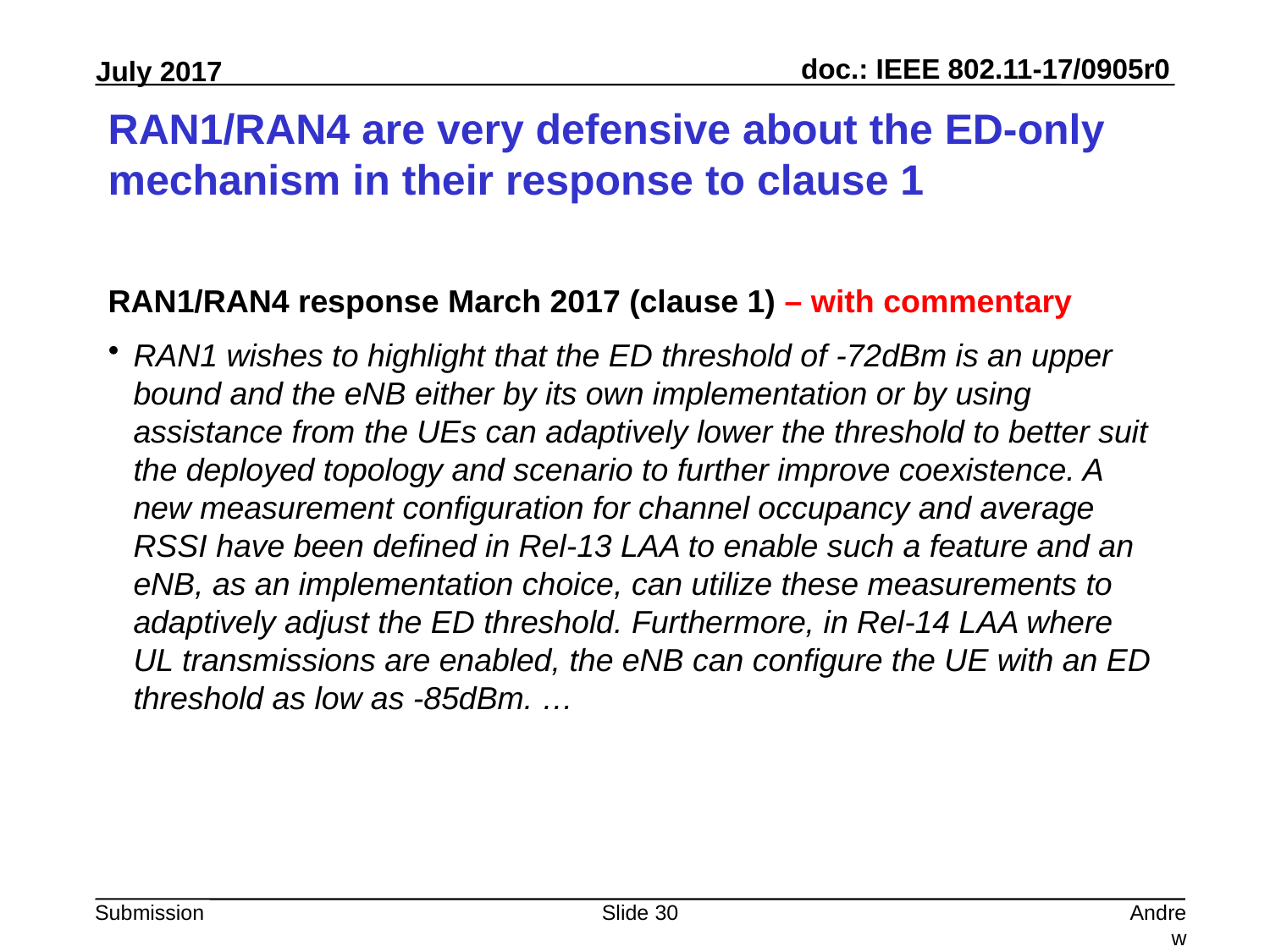

# RAN1/RAN4 are very defensive about the ED-only mechanism in their response to clause 1
RAN1/RAN4 response March 2017 (clause 1) – with commentary
RAN1 wishes to highlight that the ED threshold of -72dBm is an upper bound and the eNB either by its own implementation or by using assistance from the UEs can adaptively lower the threshold to better suit the deployed topology and scenario to further improve coexistence. A new measurement configuration for channel occupancy and average RSSI have been defined in Rel-13 LAA to enable such a feature and an eNB, as an implementation choice, can utilize these measurements to adaptively adjust the ED threshold. Furthermore, in Rel-14 LAA where UL transmissions are enabled, the eNB can configure the UE with an ED threshold as low as -85dBm. …
Slide 30
Andrew Myles, Cisco